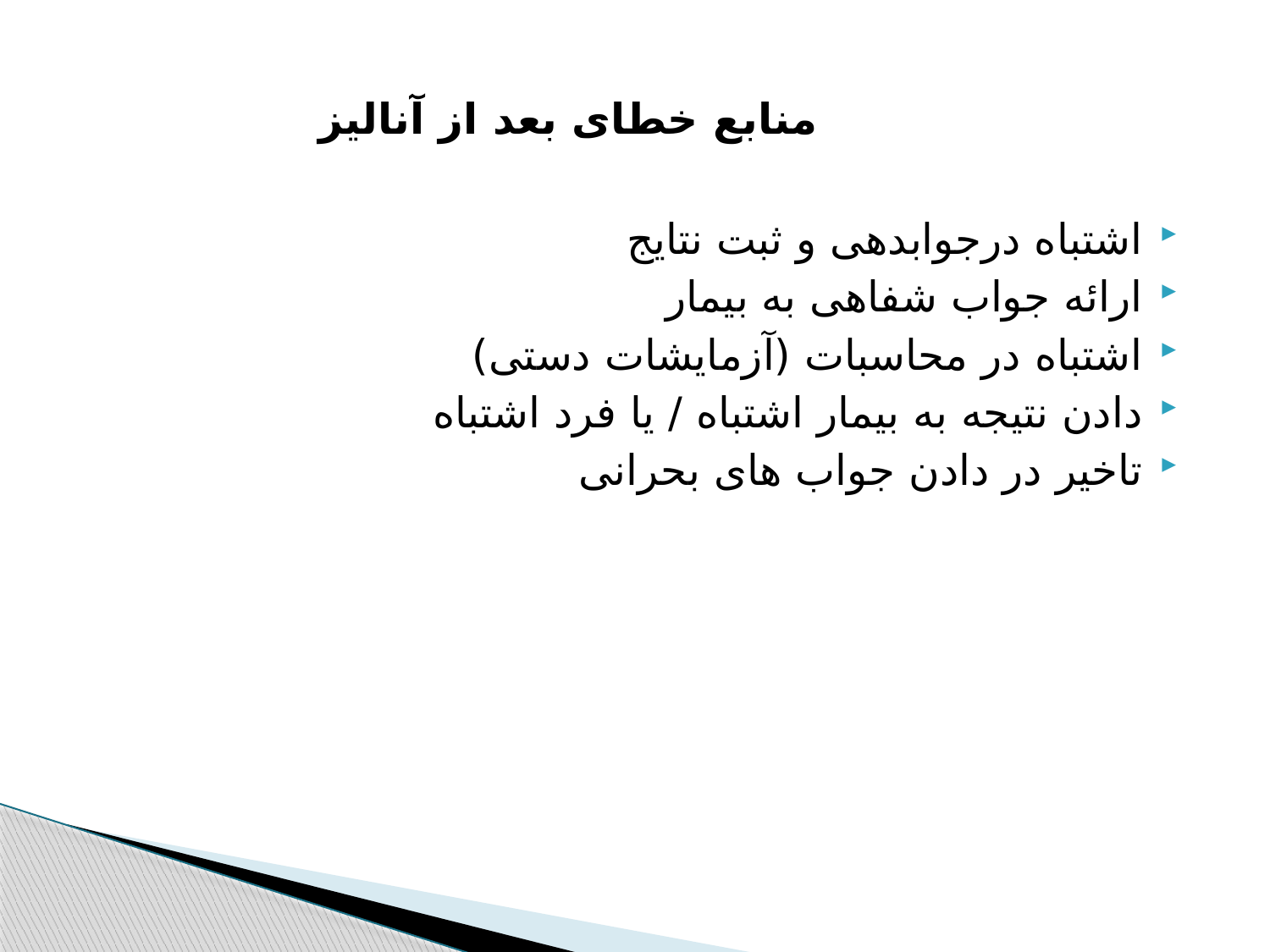

# منابع خطای بعد از آنالیز
اشتباه درجوابدهی و ثبت نتایج
ارائه جواب شفاهی به بیمار
اشتباه در محاسبات (آزمایشات دستی)
دادن نتیجه به بیمار اشتباه / یا فرد اشتباه
تاخیر در دادن جواب های بحرانی